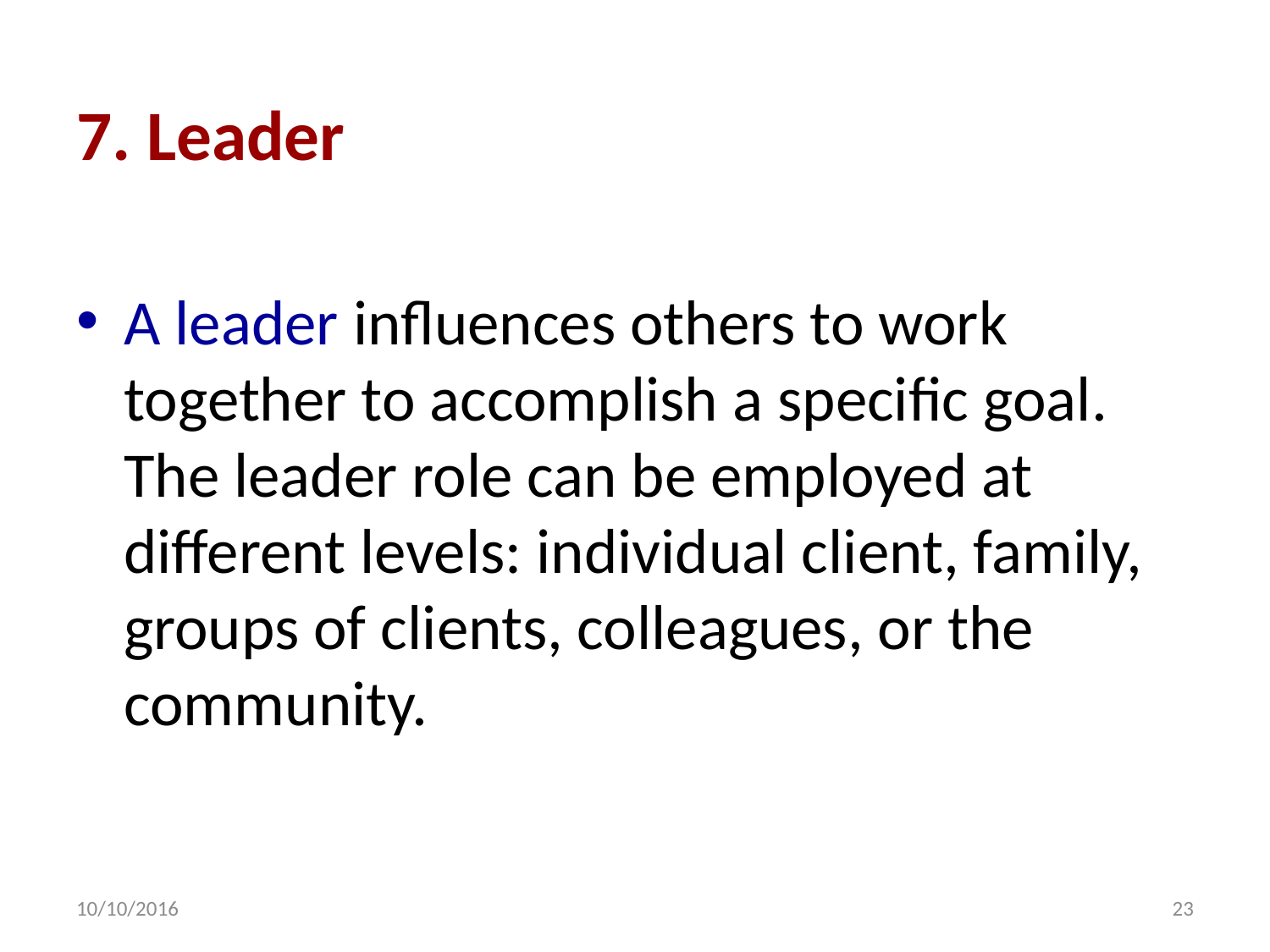

# 7. Leader
A leader influences others to work together to accomplish a specific goal. The leader role can be employed at different levels: individual client, family, groups of clients, colleagues, or the community.
10/10/2016
23